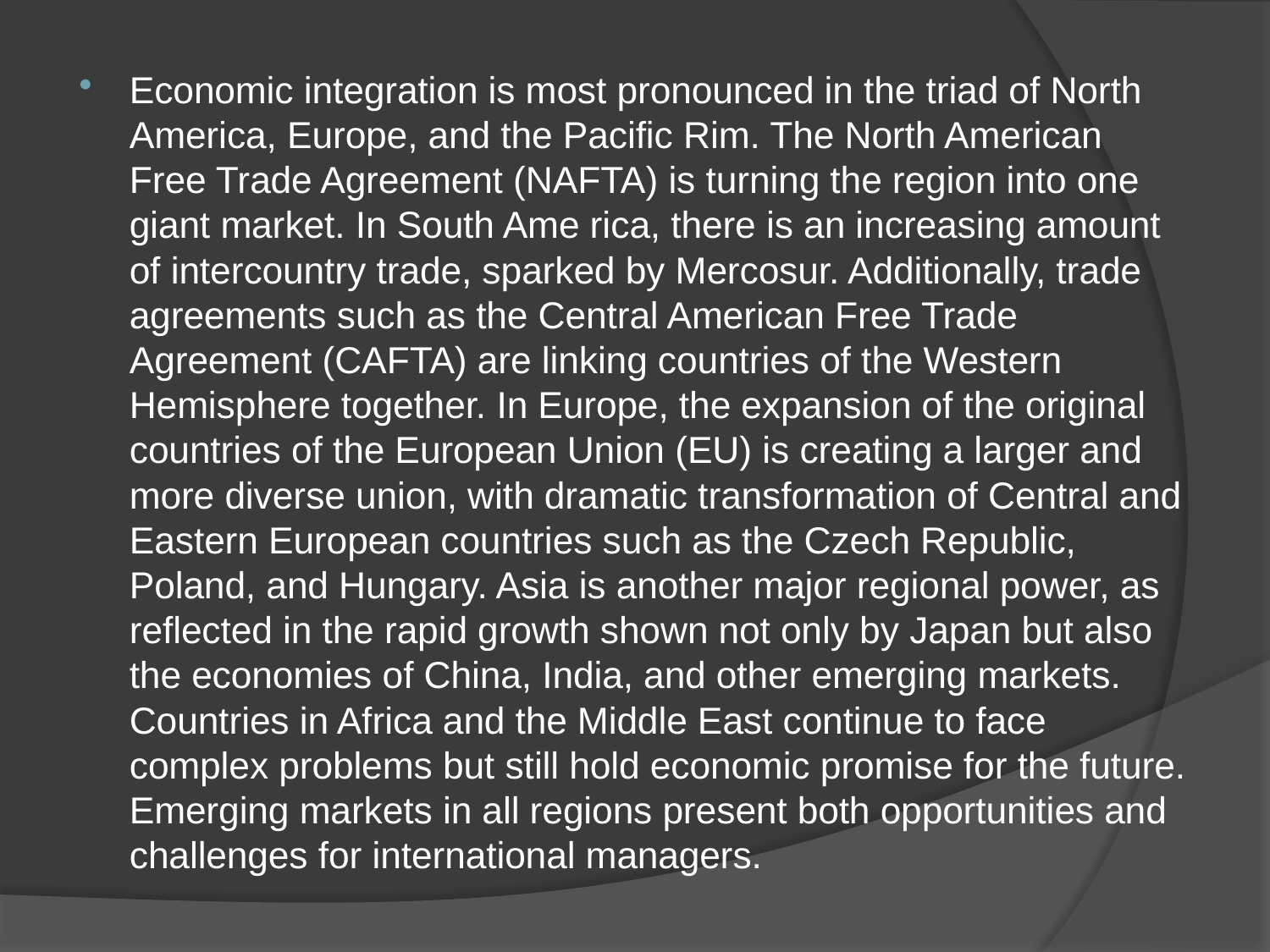

Economic integration is most pronounced in the triad of North America, Europe, and the Pacific Rim. The North American Free Trade Agreement (NAFTA) is turning the region into one giant market. In South Ame rica, there is an increasing amount of intercountry trade, sparked by Mercosur. Additionally, trade agreements such as the Central American Free Trade Agreement (CAFTA) are linking countries of the Western Hemisphere together. In Europe, the expansion of the original countries of the European Union (EU) is creating a larger and more diverse union, with dramatic transformation of Central and Eastern European countries such as the Czech Republic, Poland, and Hungary. Asia is another major regional power, as reflected in the rapid growth shown not only by Japan but also the economies of China, India, and other emerging markets. Countries in Africa and the Middle East continue to face complex problems but still hold economic promise for the future. Emerging markets in all regions present both opportunities and challenges for international managers.